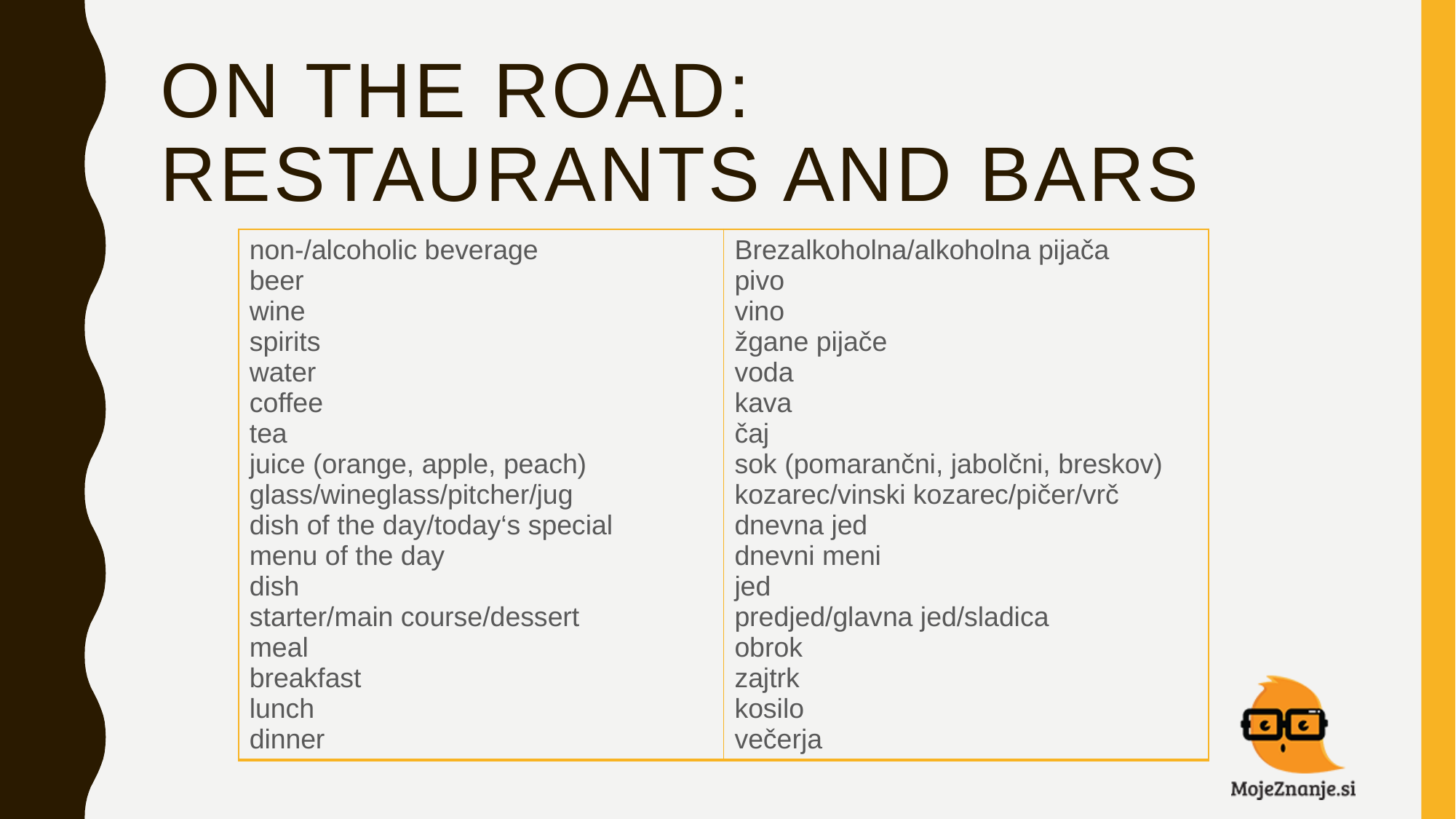

# ON THE ROAD: RESTAURANTS AND BARS
| non-/alcoholic beverage beer wine spirits water coffee tea juice (orange, apple, peach) glass/wineglass/pitcher/jug dish of the day/today‘s special menu of the day dish starter/main course/dessert meal breakfast lunch dinner | Brezalkoholna/alkoholna pijača pivo vino žgane pijače voda kava čaj sok (pomarančni, jabolčni, breskov) kozarec/vinski kozarec/pičer/vrč dnevna jed dnevni meni jed predjed/glavna jed/sladica obrok zajtrk kosilo večerja |
| --- | --- |